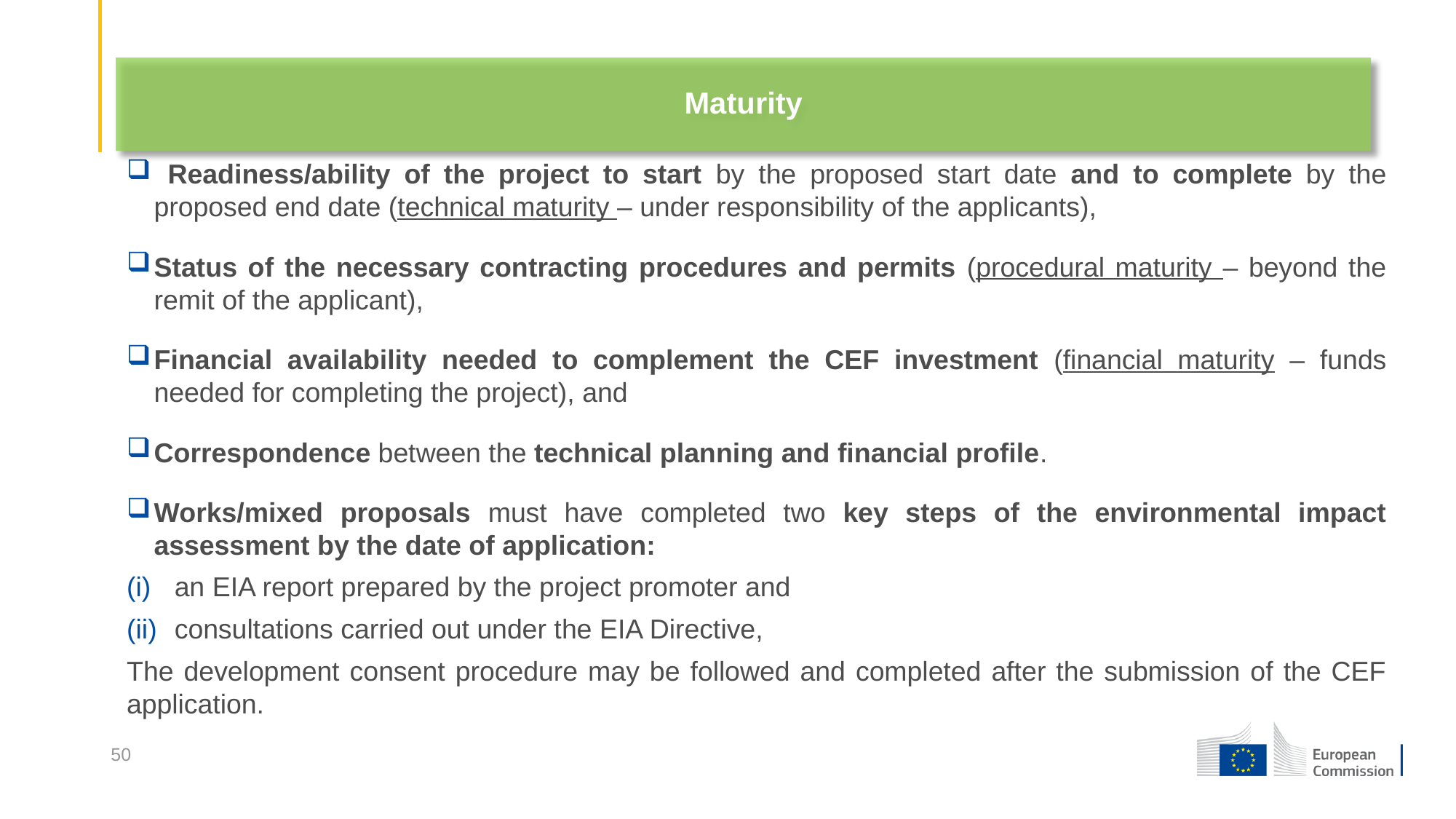

# Maturity
 Readiness/ability of the project to start by the proposed start date and to complete by the proposed end date (technical maturity – under responsibility of the applicants),
Status of the necessary contracting procedures and permits (procedural maturity – beyond the remit of the applicant),
Financial availability needed to complement the CEF investment (financial maturity – funds needed for completing the project), and
Correspondence between the technical planning and financial profile.
Works/mixed proposals must have completed two key steps of the environmental impact assessment by the date of application:
an EIA report prepared by the project promoter and
consultations carried out under the EIA Directive,
The development consent procedure may be followed and completed after the submission of the CEF application.
50